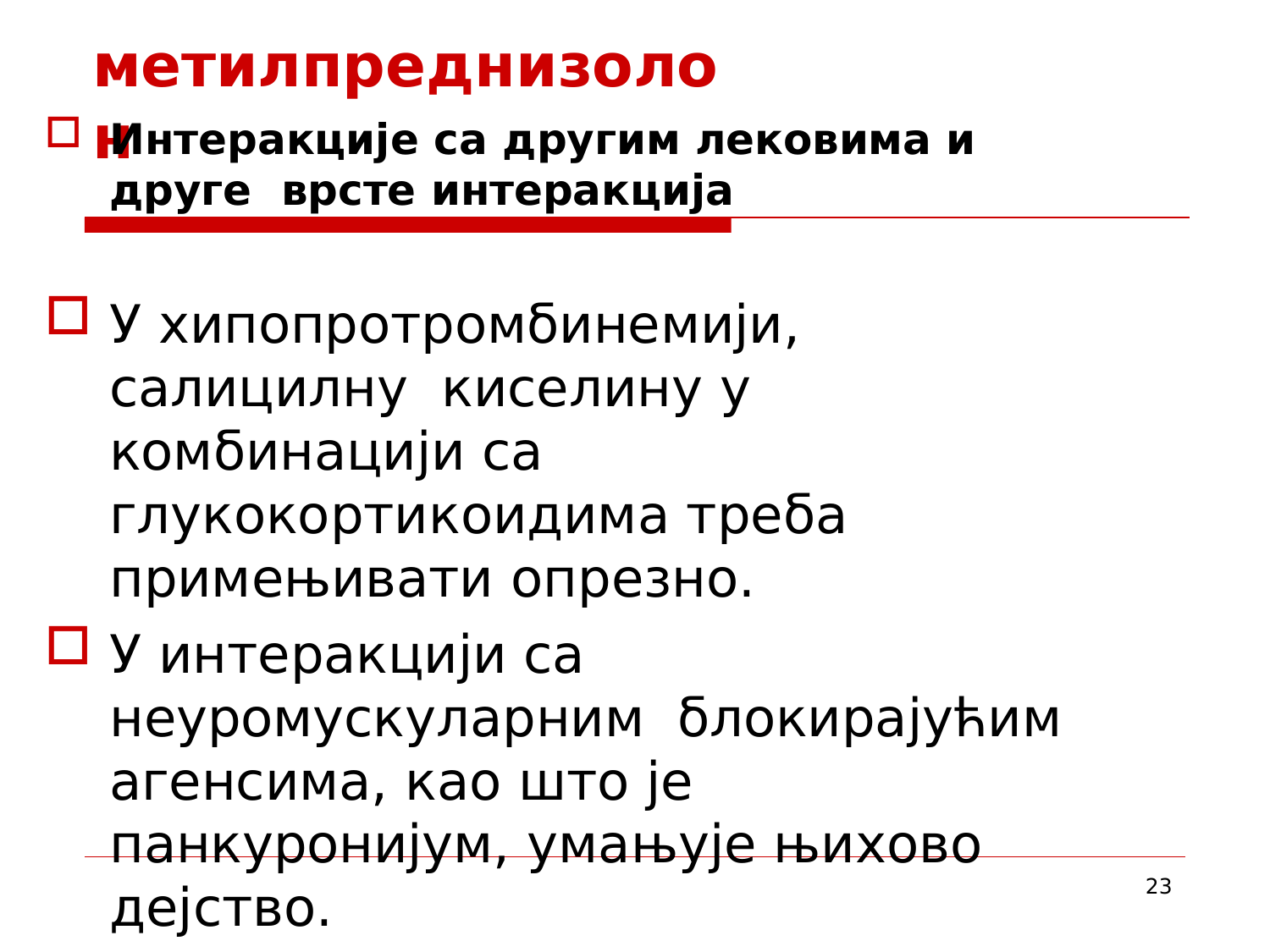

# метилпреднизолон
Интеракције са другим лековима и друге  врсте интеракција

У хипопротромбинемији, салицилну  киселину у комбинацији са  глукокортикоидима треба  примењивати опрезно.
У интеракцији са неуромускуларним  блокирајућим агенсима, као што је  панкуронијум, умањује њихово
дејство.

23